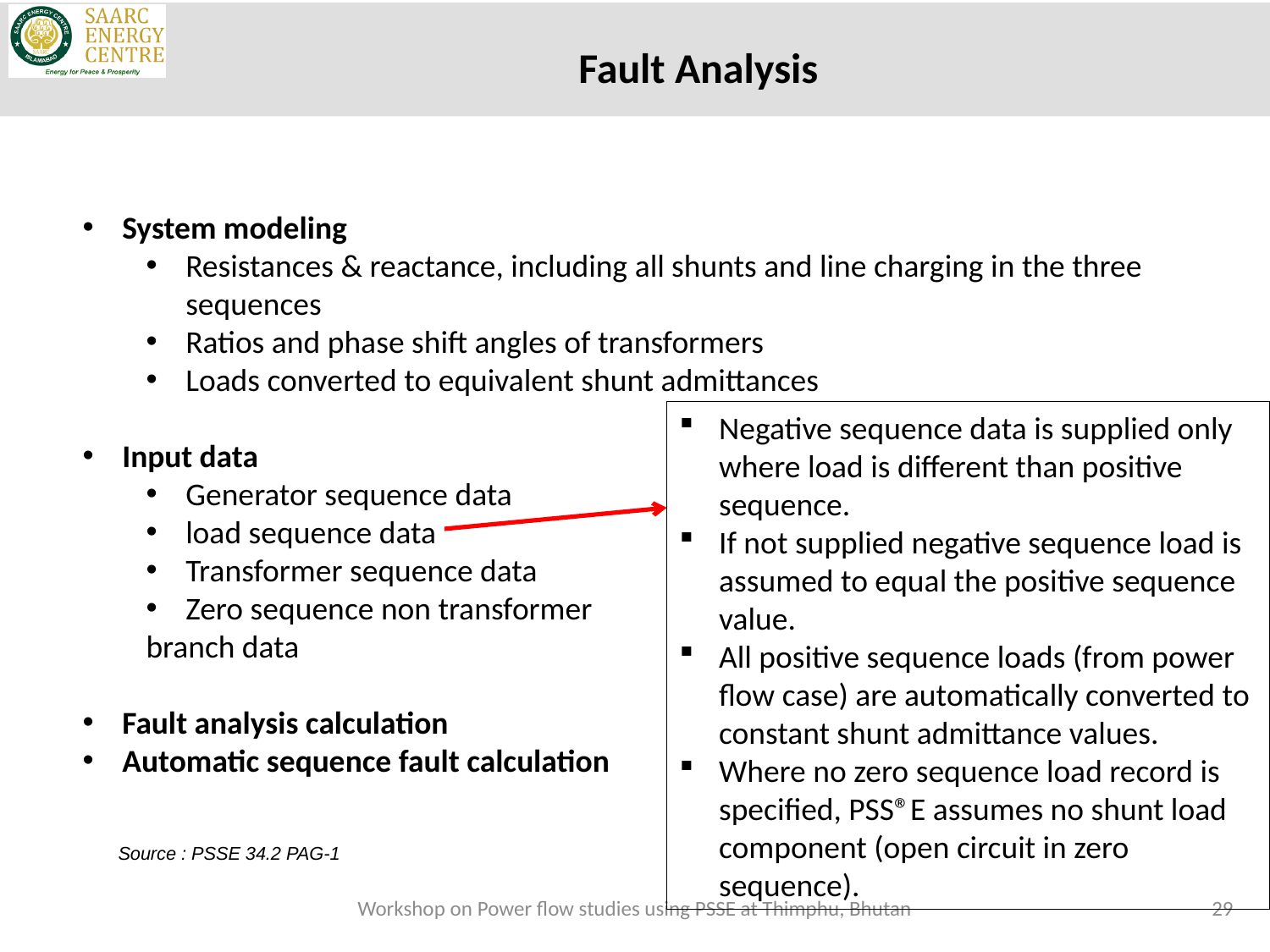

Fault Analysis
System modeling
Resistances & reactance, including all shunts and line charging in the three sequences
Ratios and phase shift angles of transformers
Loads converted to equivalent shunt admittances

Input data
Generator sequence data
load sequence data
Transformer sequence data
Zero sequence non transformer
branch data

Fault analysis calculation
Automatic sequence fault calculation
Negative sequence data is supplied only where load is different than positive sequence.
If not supplied negative sequence load is assumed to equal the positive sequence value.
All positive sequence loads (from power flow case) are automatically converted to constant shunt admittance values.
Where no zero sequence load record is specified, PSS®E assumes no shunt load component (open circuit in zero sequence).
Source : PSSE 34.2 PAG-1
Workshop on Power flow studies using PSSE at Thimphu, Bhutan
29